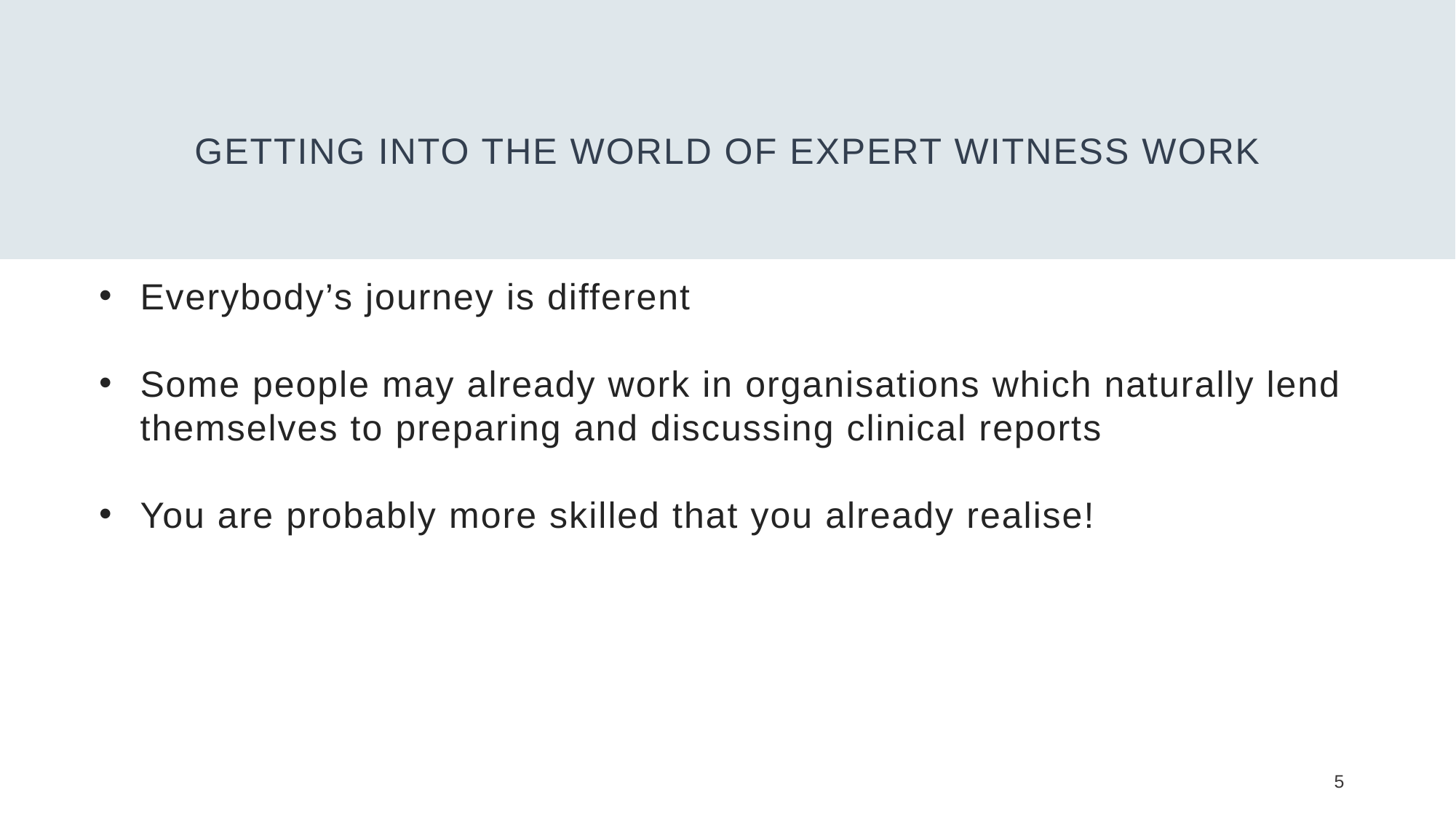

# Getting into the World of Expert Witness work
Everybody’s journey is different

Some people may already work in organisations which naturally lend themselves to preparing and discussing clinical reports

You are probably more skilled that you already realise!
5